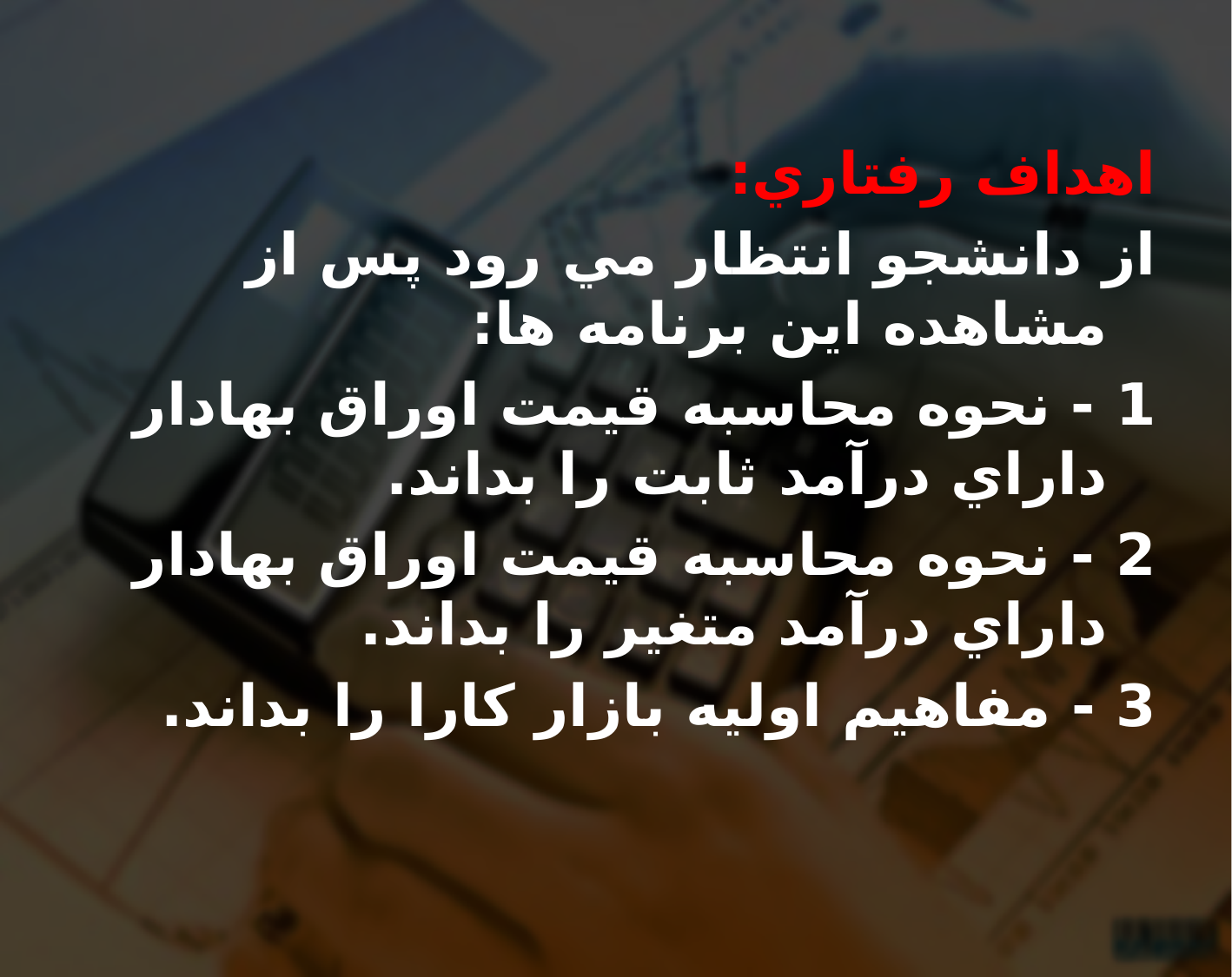

اهداف رفتاري:
از دانشجو انتظار مي رود پس از مشاهده اين برنامه ها:
1 - نحوه محاسبه قيمت اوراق بهادار داراي درآمد ثابت را بداند.
2 - نحوه محاسبه قيمت اوراق بهادار داراي درآمد متغير را بداند.
3 - مفاهيم اوليه بازار كارا را بداند.